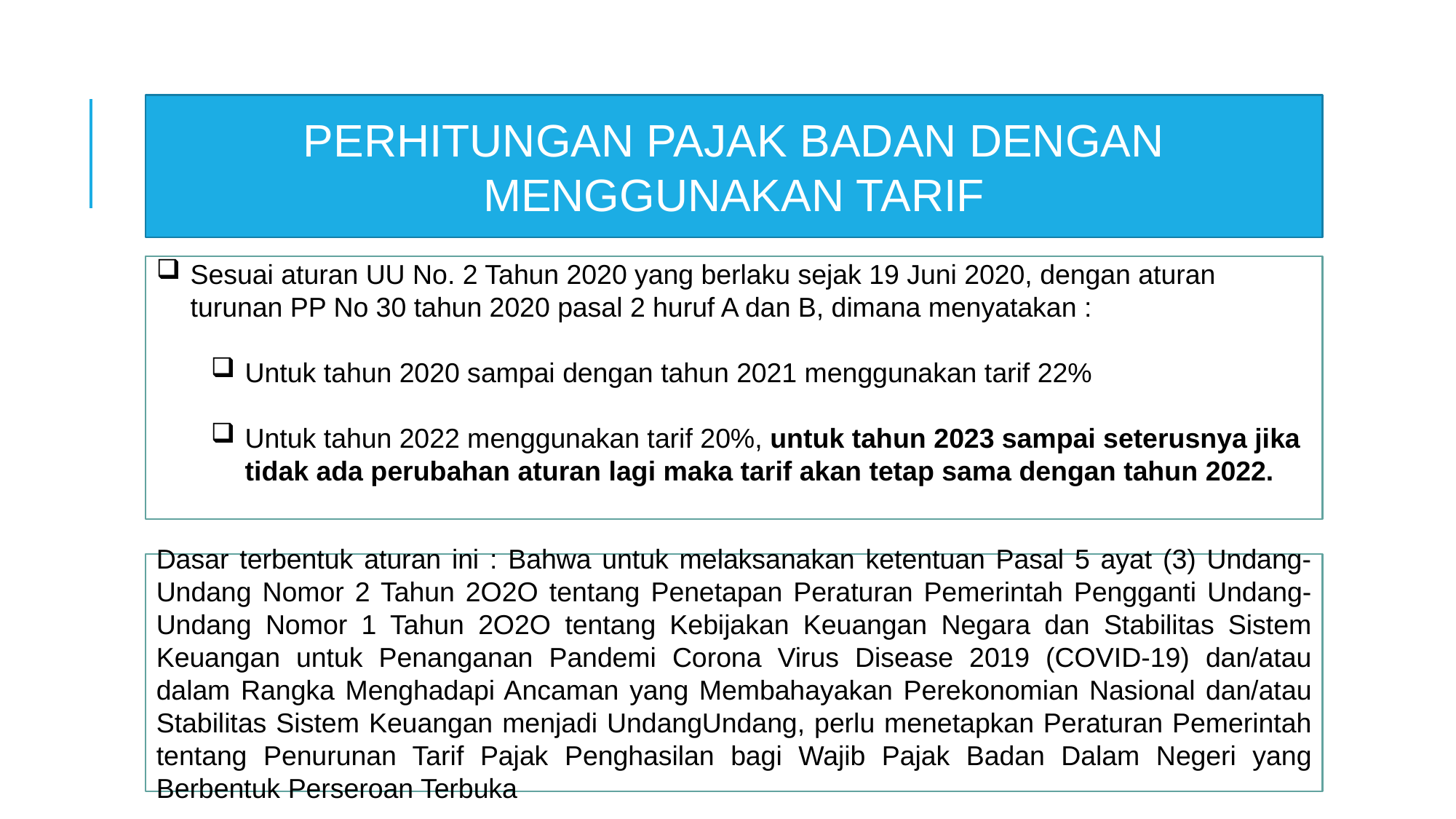

PERHITUNGAN PAJAK BADAN DENGAN MENGGUNAKAN TARIF

Sesuai aturan UU No. 2 Tahun 2020 yang berlaku sejak 19 Juni 2020, dengan aturan turunan PP No 30 tahun 2020 pasal 2 huruf A dan B, dimana menyatakan :

Untuk tahun 2020 sampai dengan tahun 2021 menggunakan tarif 22%

Untuk tahun 2022 menggunakan tarif 20%, untuk tahun 2023 sampai seterusnya jika tidak ada perubahan aturan lagi maka tarif akan tetap sama dengan tahun 2022.

Dasar terbentuk aturan ini : Bahwa untuk melaksanakan ketentuan Pasal 5 ayat (3) Undang-Undang Nomor 2 Tahun 2O2O tentang Penetapan Peraturan Pemerintah Pengganti Undang-Undang Nomor 1 Tahun 2O2O tentang Kebijakan Keuangan Negara dan Stabilitas Sistem Keuangan untuk Penanganan Pandemi Corona Virus Disease 2019 (COVID-19) dan/atau dalam Rangka Menghadapi Ancaman yang Membahayakan Perekonomian Nasional dan/atau Stabilitas Sistem Keuangan menjadi UndangUndang, perlu menetapkan Peraturan Pemerintah tentang Penurunan Tarif Pajak Penghasilan bagi Wajib Pajak Badan Dalam Negeri yang Berbentuk Perseroan Terbuka